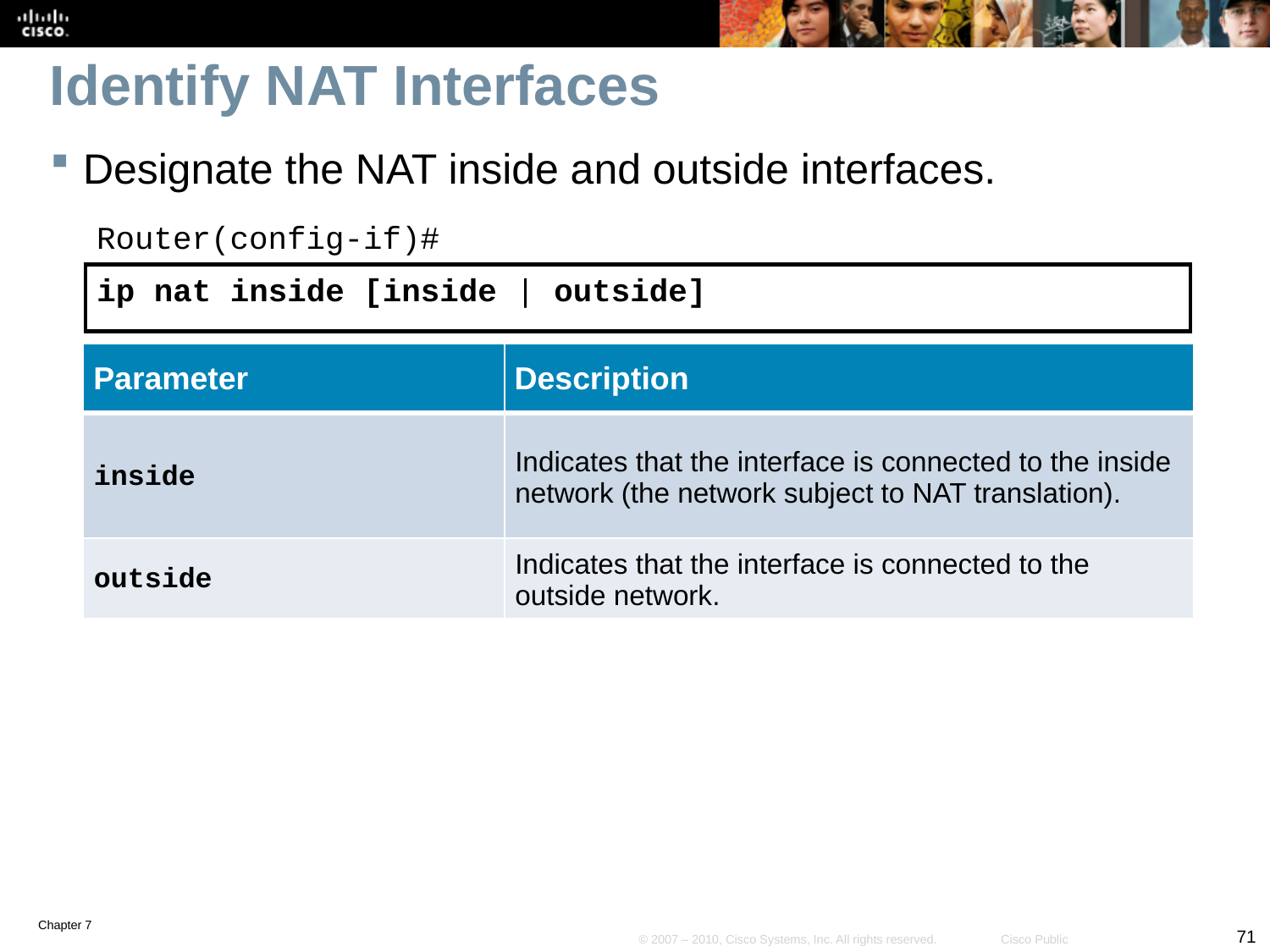

# Identify NAT Interfaces
Designate the NAT inside and outside interfaces.
Router(config-if)#
ip nat inside [inside | outside]
| Parameter | Description |
| --- | --- |
| inside | Indicates that the interface is connected to the inside network (the network subject to NAT translation). |
| outside | Indicates that the interface is connected to the outside network. |